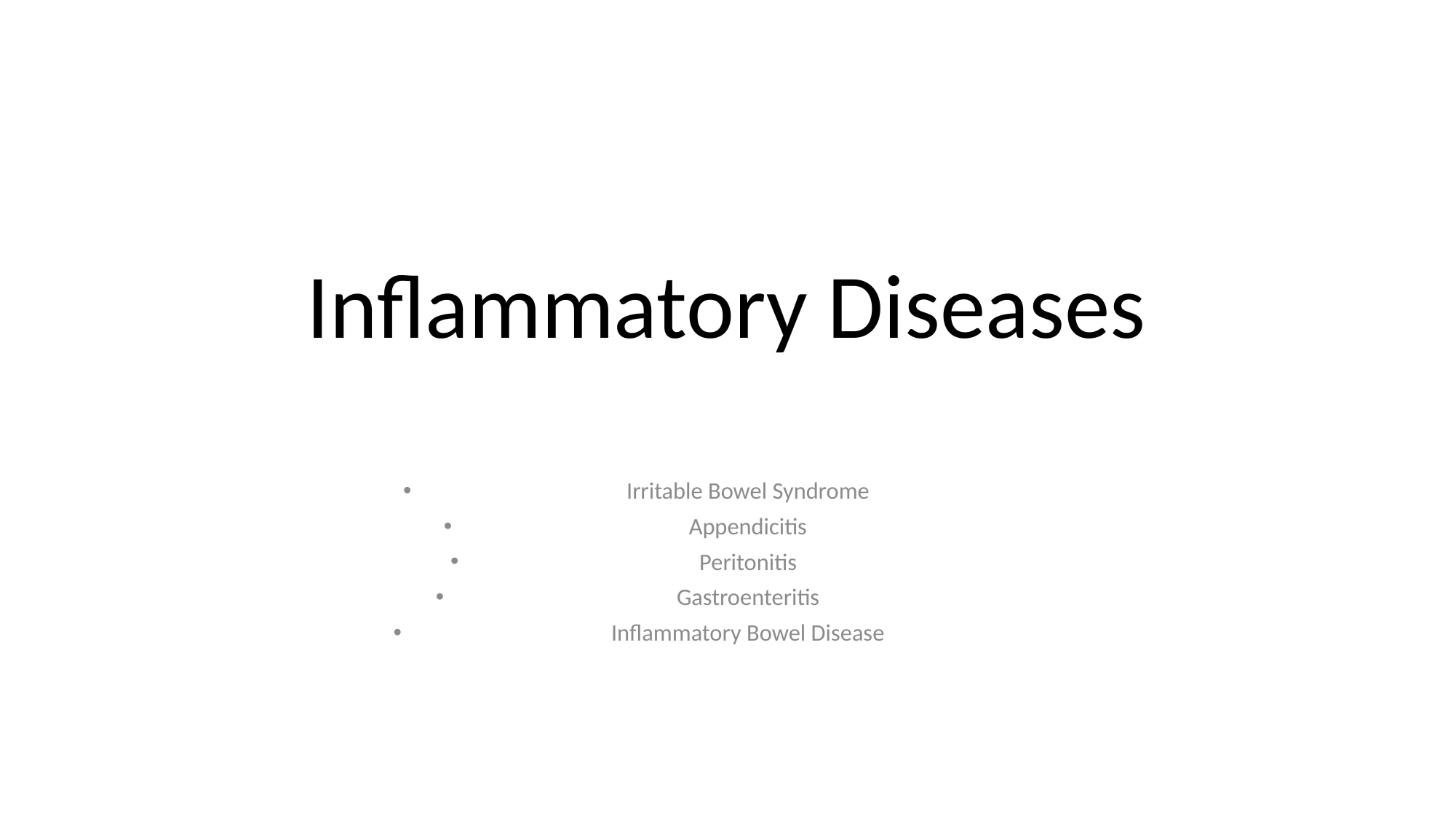

# Inflammatory Diseases
Irritable Bowel Syndrome
Appendicitis
Peritonitis
Gastroenteritis
Inflammatory Bowel Disease